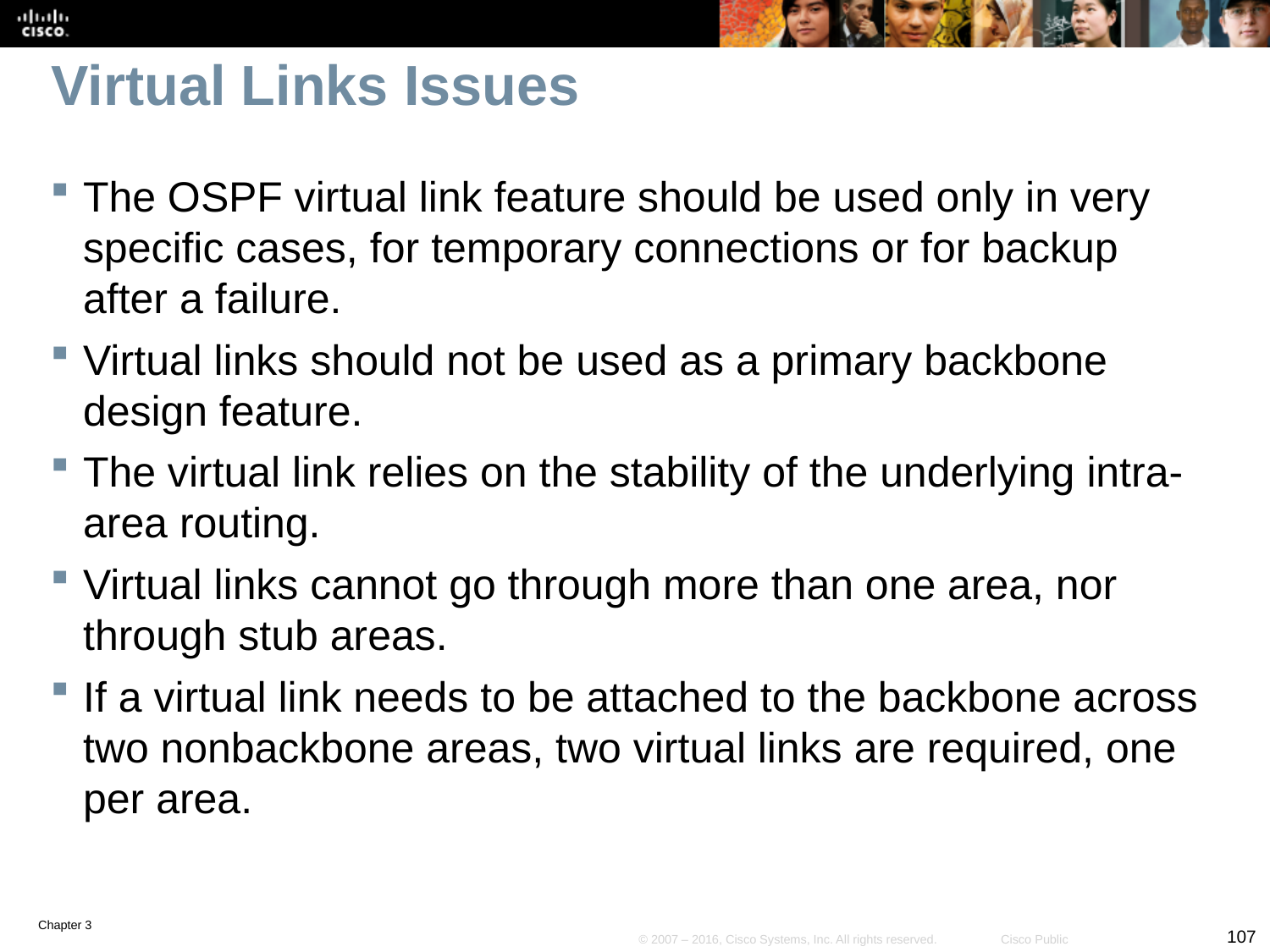

# Virtual Links Issues
The OSPF virtual link feature should be used only in very specific cases, for temporary connections or for backup after a failure.
Virtual links should not be used as a primary backbone design feature.
The virtual link relies on the stability of the underlying intra-area routing.
Virtual links cannot go through more than one area, nor through stub areas.
If a virtual link needs to be attached to the backbone across two nonbackbone areas, two virtual links are required, one per area.